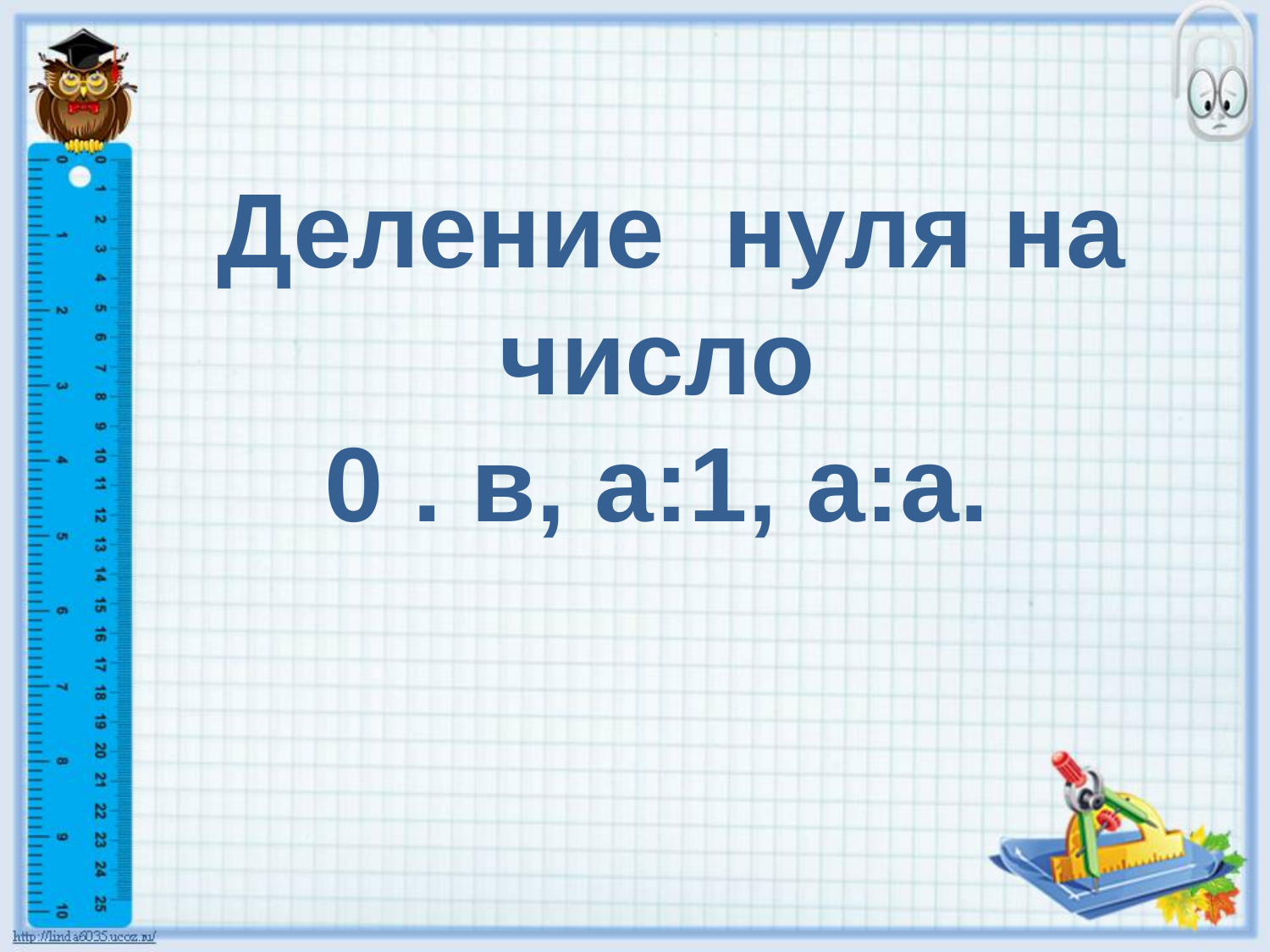

Деление  нуля на число
0 . в, а:1, а:а.